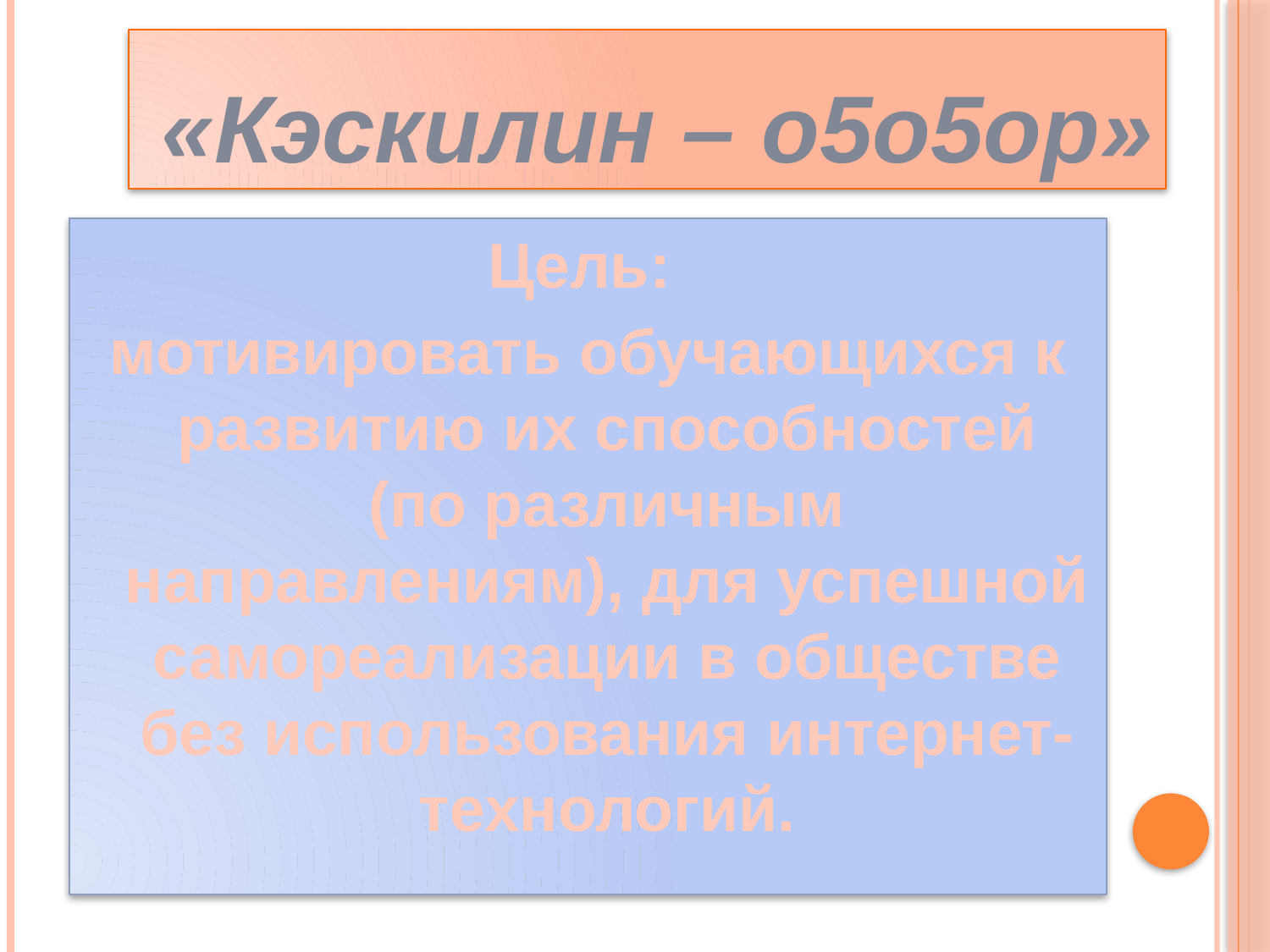

# «Кэскилин – о5о5ор»
Цель:
мотивировать обучающихся к развитию их способностей (по различным направлениям), для успешной самореализации в обществе без использования интернет-технологий.